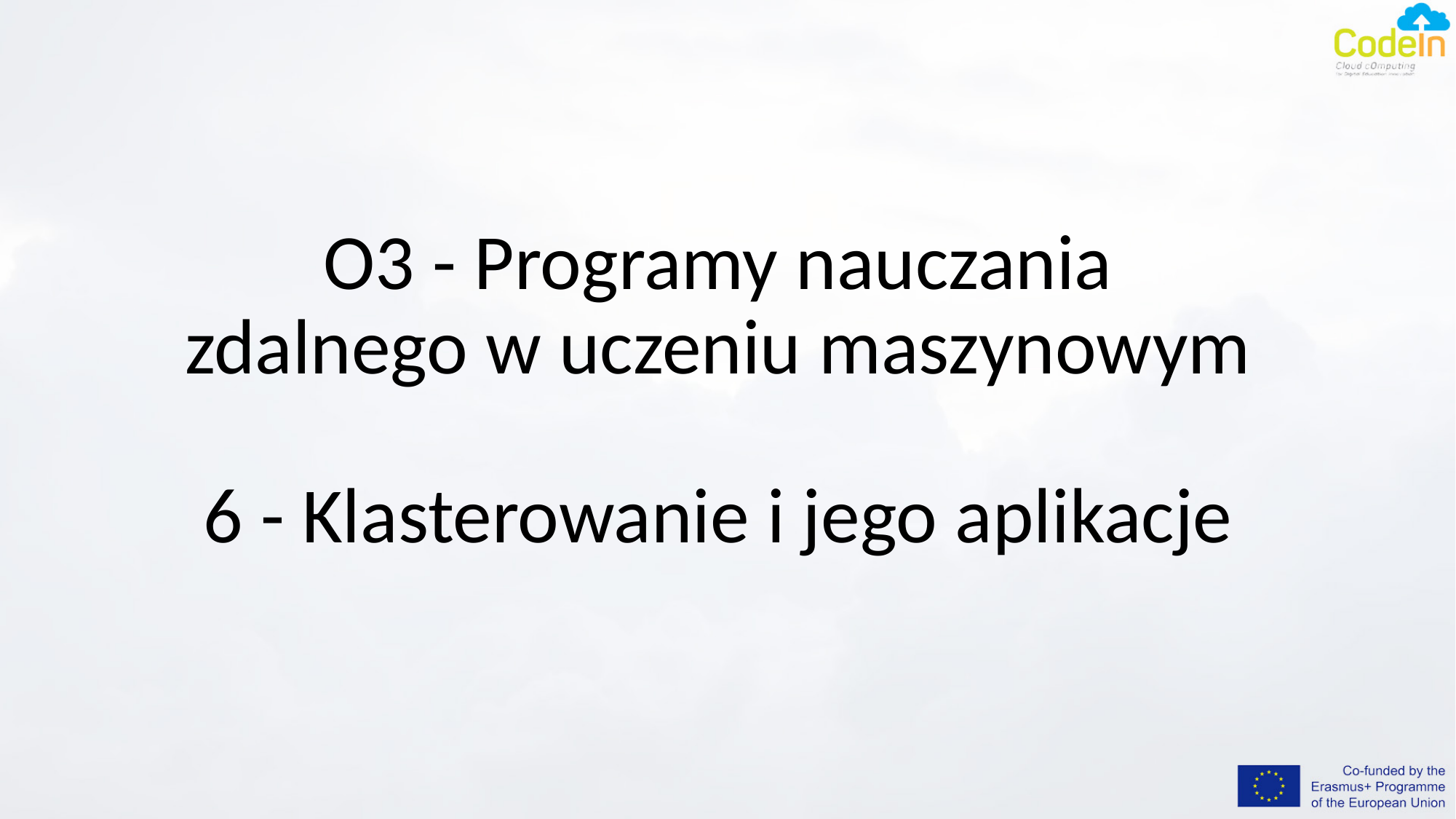

# O3 - Programy nauczania zdalnego w uczeniu maszynowym 6 - Klasterowanie i jego aplikacje